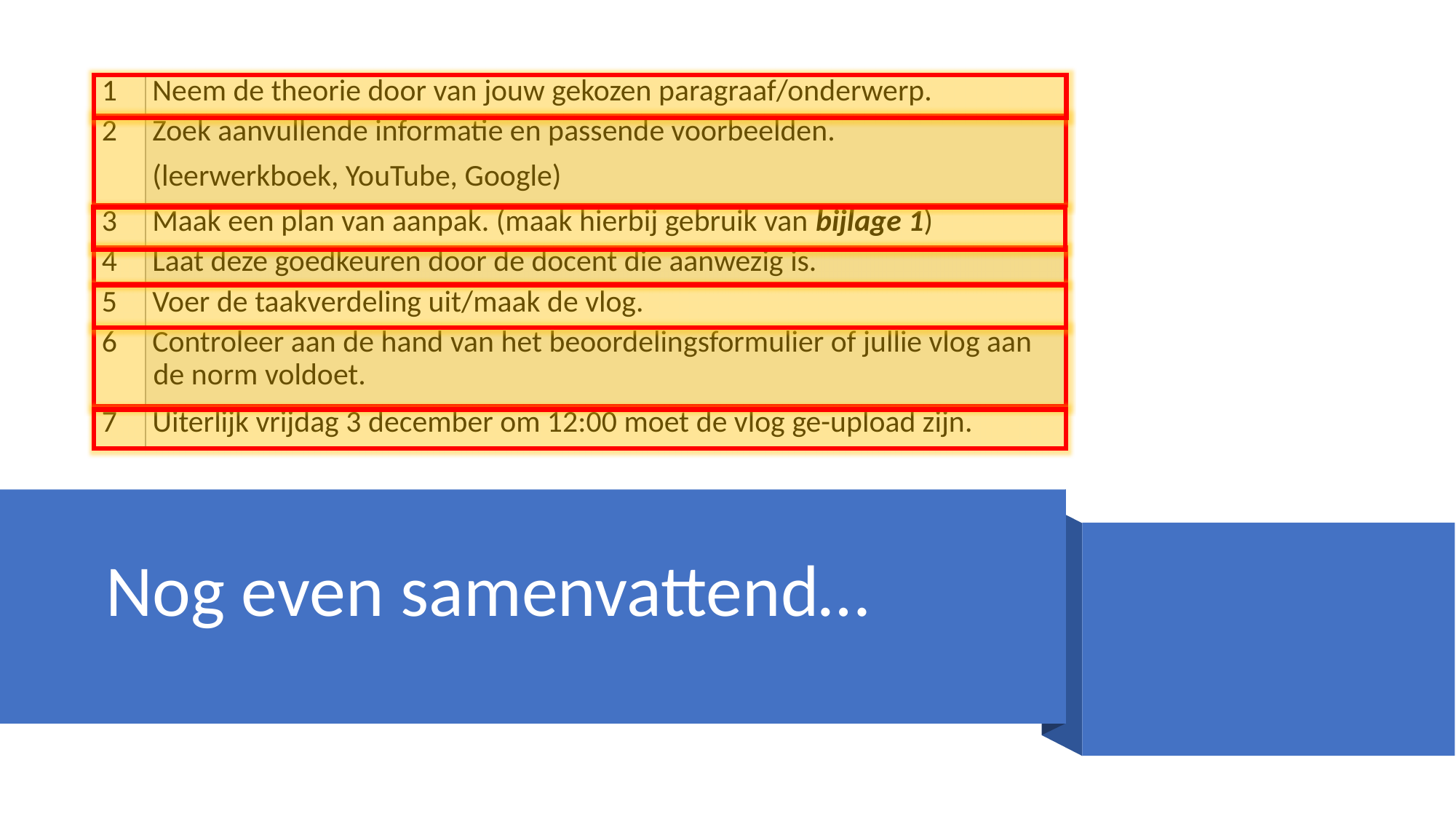

| 1 | Neem de theorie door van jouw gekozen paragraaf/onderwerp. |
| --- | --- |
| 2 | Zoek aanvullende informatie en passende voorbeelden. (leerwerkboek, YouTube, Google) |
| 3 | Maak een plan van aanpak. (maak hierbij gebruik van bijlage 1) |
| 4 | Laat deze goedkeuren door de docent die aanwezig is. |
| 5 | Voer de taakverdeling uit/maak de vlog. |
| 6 | Controleer aan de hand van het beoordelingsformulier of jullie vlog aan de norm voldoet. |
| 7 | Uiterlijk vrijdag 3 december om 12:00 moet de vlog ge-upload zijn. |

# Nog even samenvattend…